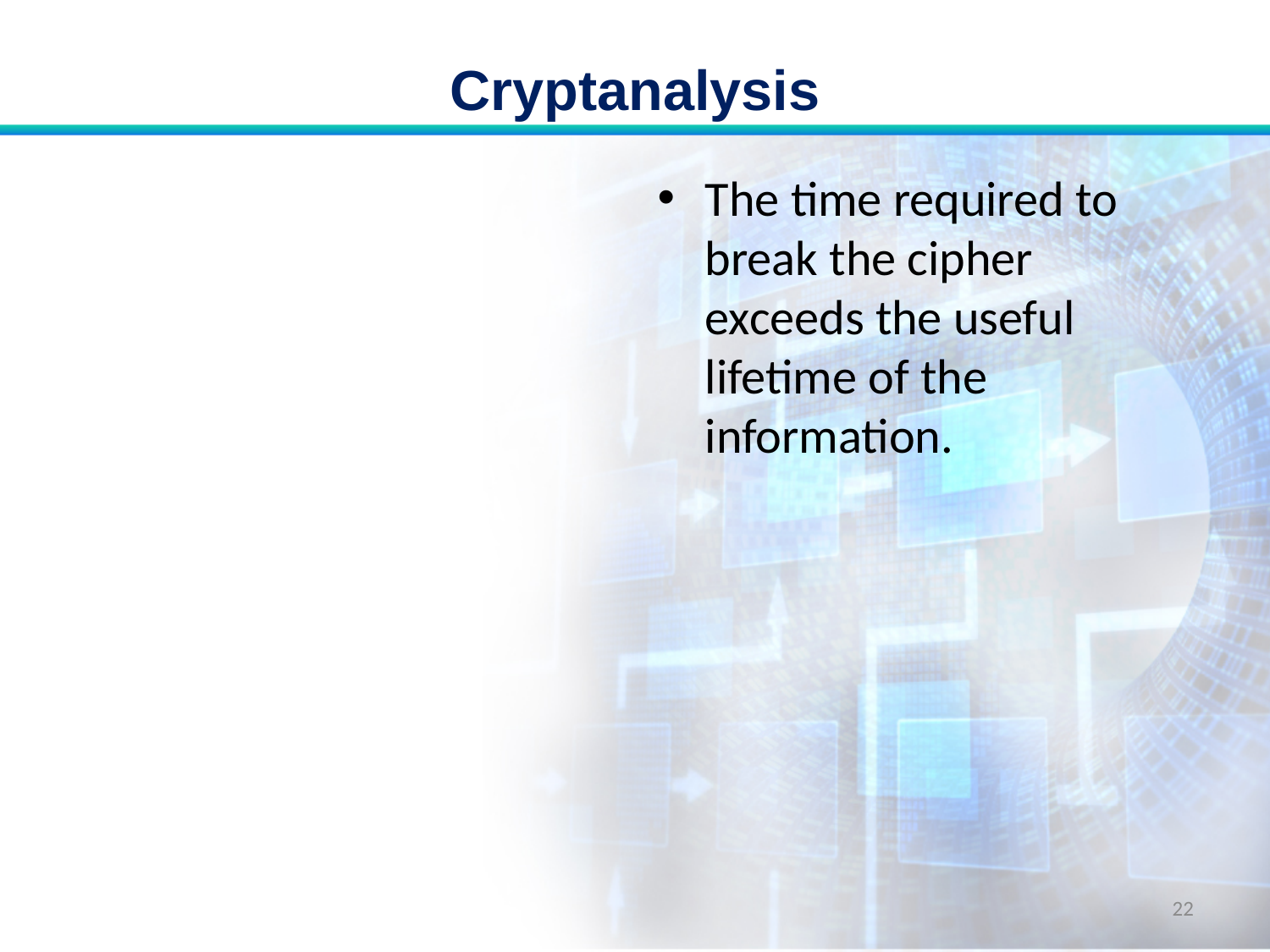

# Cryptanalysis
The time required to break the cipher exceeds the useful lifetime of the information.
22